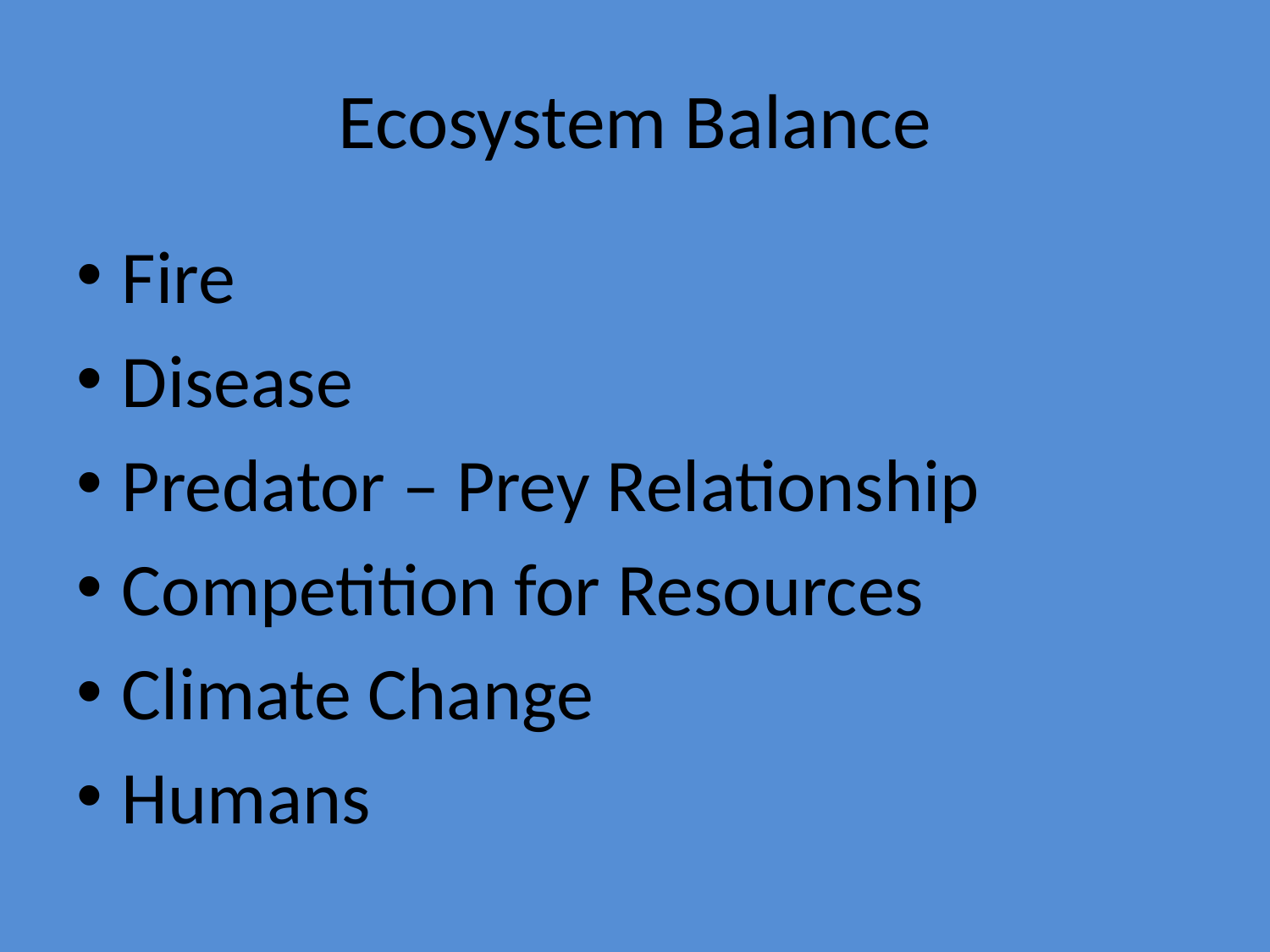

# Ecosystem Balance
Fire
Disease
Predator – Prey Relationship
Competition for Resources
Climate Change
Humans